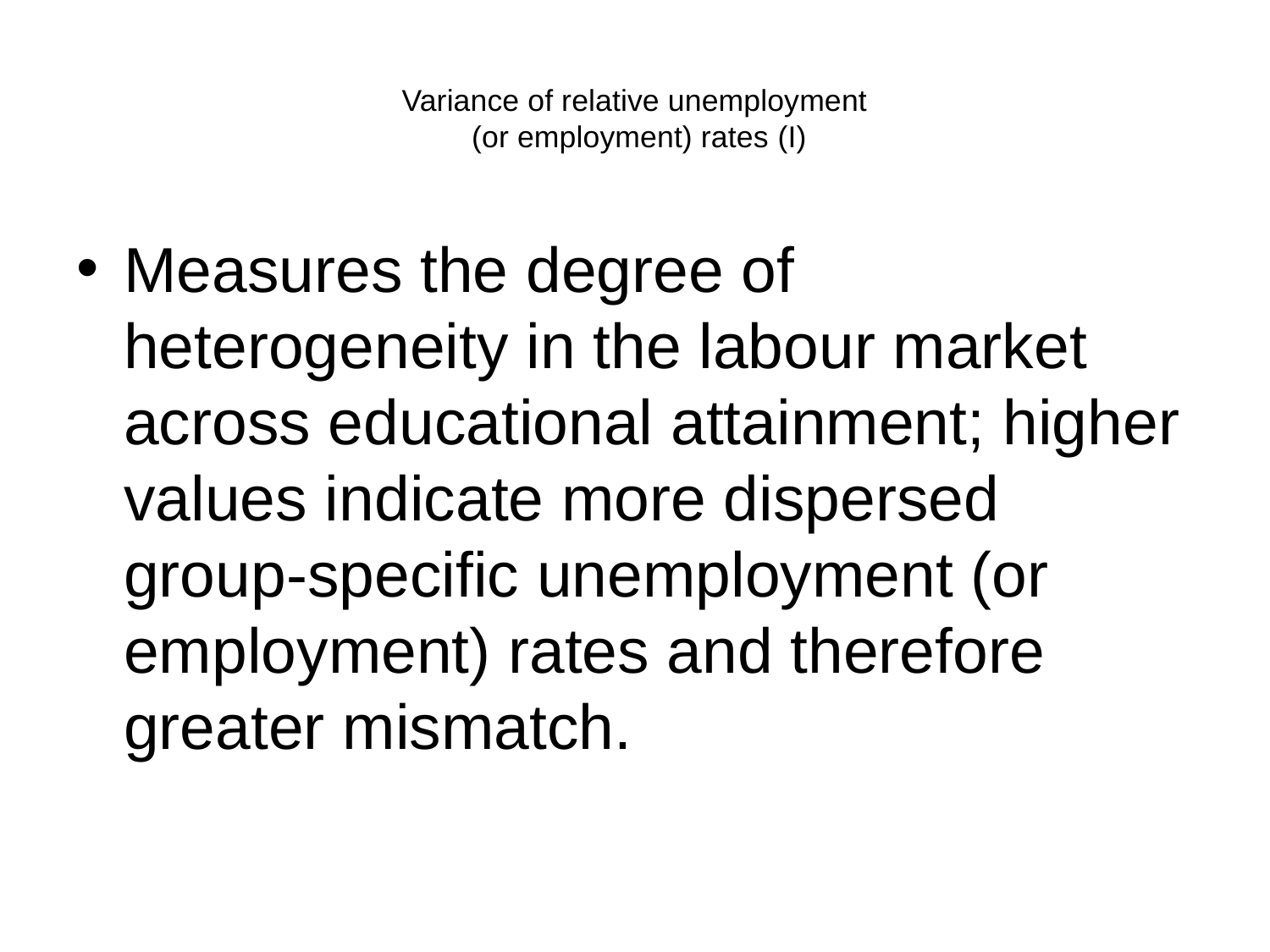

# Variance of relative unemployment (or employment) rates (I)
Measures the degree of heterogeneity in the labour market across educational attainment; higher values indicate more dispersed group-specific unemployment (or employment) rates and therefore greater mismatch.